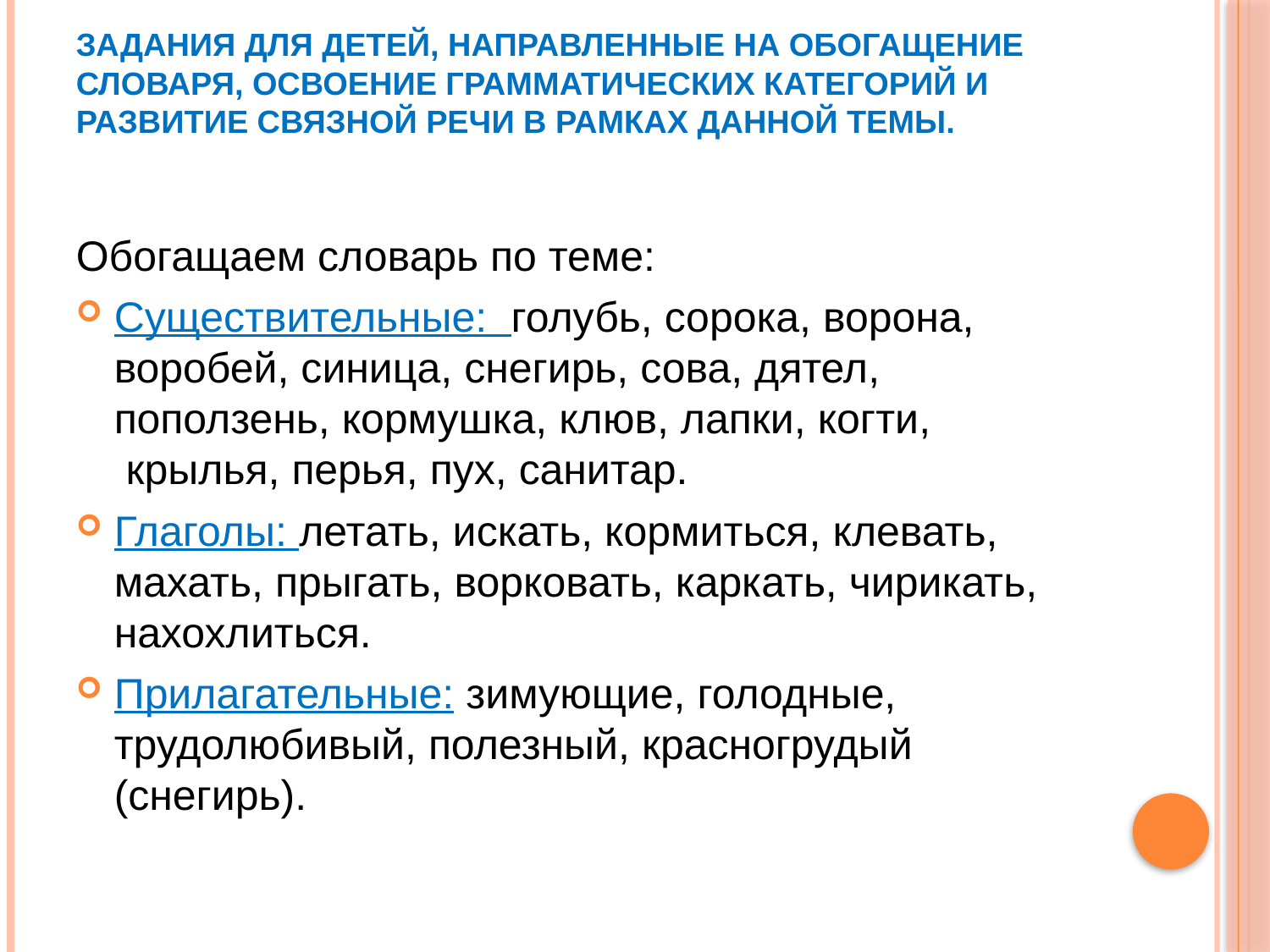

# Задания для детей, направленные на обогащение словаря, освоение грамматических категорий и развитие связной речи в рамках данной темы.
Обогащаем словарь по теме:
Существительные:  голубь, сорока, ворона, воробей, синица, снегирь, сова, дятел, поползень, кормушка, клюв, лапки, когти,  крылья, перья, пух, санитар.
Глаголы: летать, искать, кормиться, клевать, махать, прыгать, ворковать, каркать, чирикать, нахохлиться.
Прилагательные: зимующие, голодные, трудолюбивый, полезный, красногрудый (снегирь).